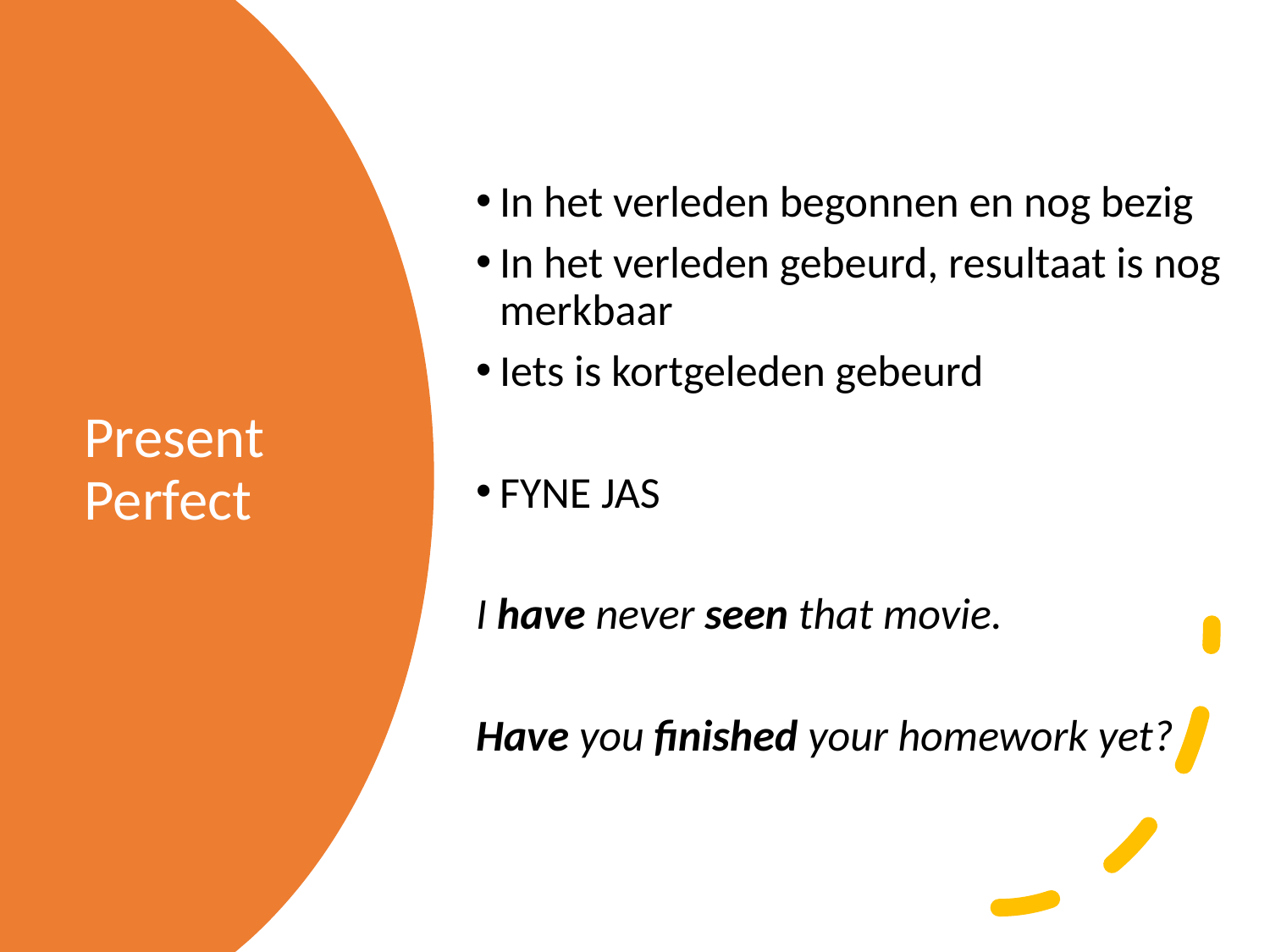

In het verleden begonnen en nog bezig
In het verleden gebeurd, resultaat is nog merkbaar
Iets is kortgeleden gebeurd

FYNE JAS

I have never seen that movie.

Have you finished your homework yet?
# Present Perfect